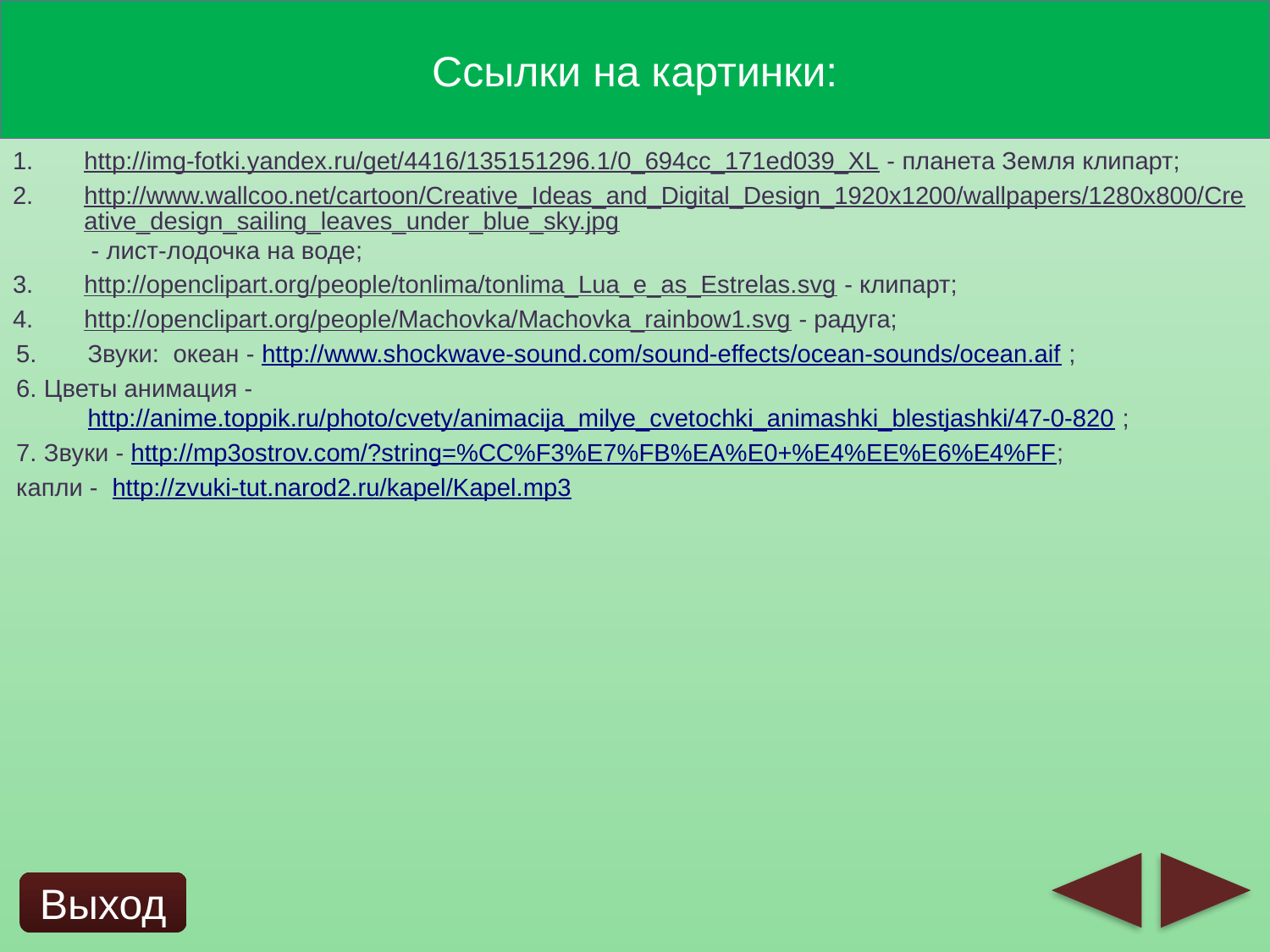

# Ссылки на картинки:
http://img-fotki.yandex.ru/get/4416/135151296.1/0_694cc_171ed039_XL - планета Земля клипарт;
http://www.wallcoo.net/cartoon/Creative_Ideas_and_Digital_Design_1920x1200/wallpapers/1280x800/Creative_design_sailing_leaves_under_blue_sky.jpg - лист-лодочка на воде;
http://openclipart.org/people/tonlima/tonlima_Lua_e_as_Estrelas.svg - клипарт;
http://openclipart.org/people/Machovka/Machovka_rainbow1.svg - радуга;
Звуки:  океан - http://www.shockwave-sound.com/sound-effects/ocean-sounds/ocean.aif ;
6. Цветы анимация - http://anime.toppik.ru/photo/cvety/animacija_milye_cvetochki_animashki_blestjashki/47-0-820 ;
7. Звуки - http://mp3ostrov.com/?string=%CC%F3%E7%FB%EA%E0+%E4%EE%E6%E4%FF;
капли -  http://zvuki-tut.narod2.ru/kapel/Kapel.mp3

Выход